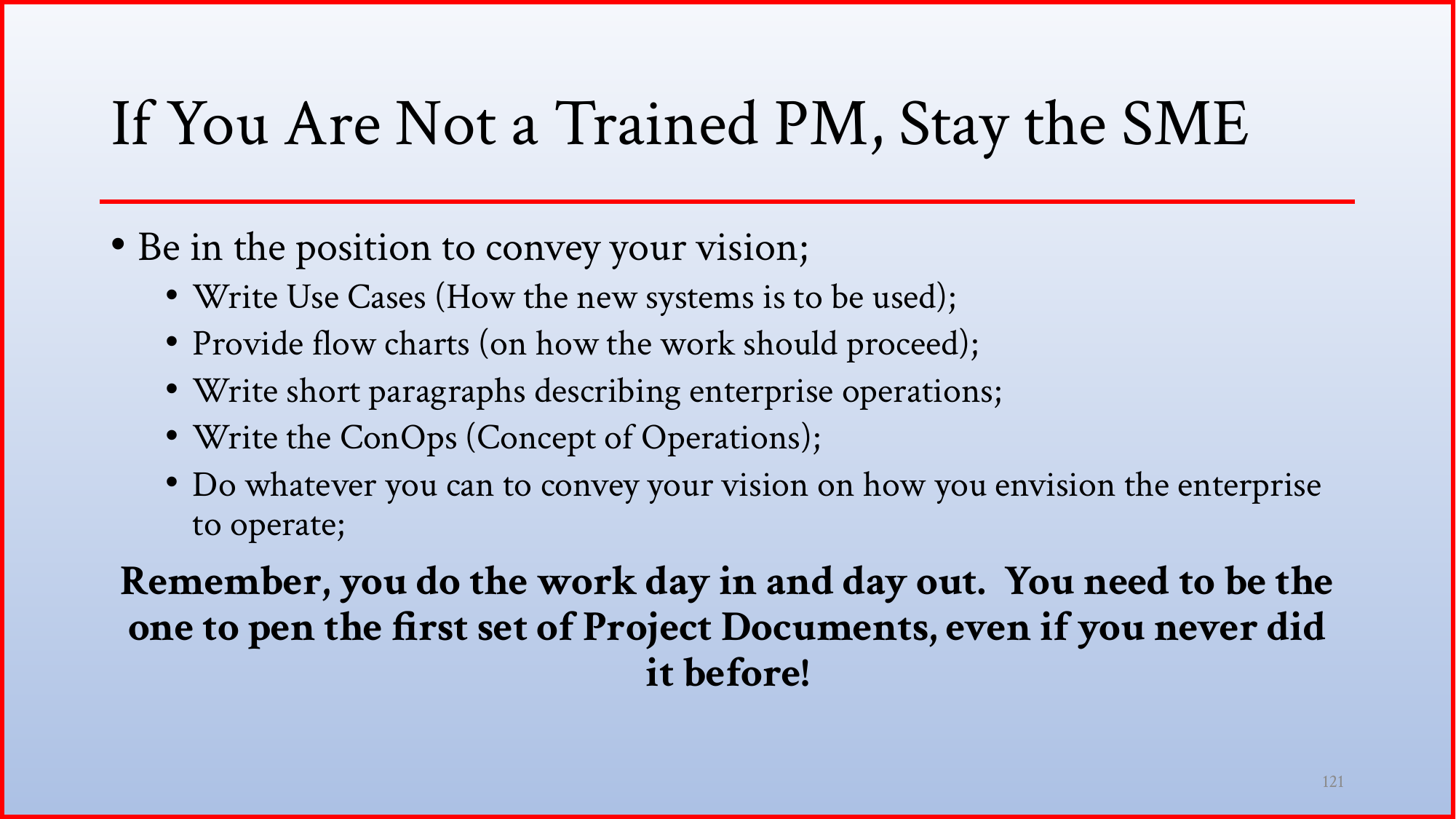

# If You Are Not a Trained PM, Stay the SME
Be in the position to convey your vision;
Write Use Cases (How the new systems is to be used);
Provide flow charts (on how the work should proceed);
Write short paragraphs describing enterprise operations;
Write the ConOps (Concept of Operations);
Do whatever you can to convey your vision on how you envision the enterprise to operate;
Remember, you do the work day in and day out.  You need to be the one to pen the first set of Project Documents, even if you never did it before!

121